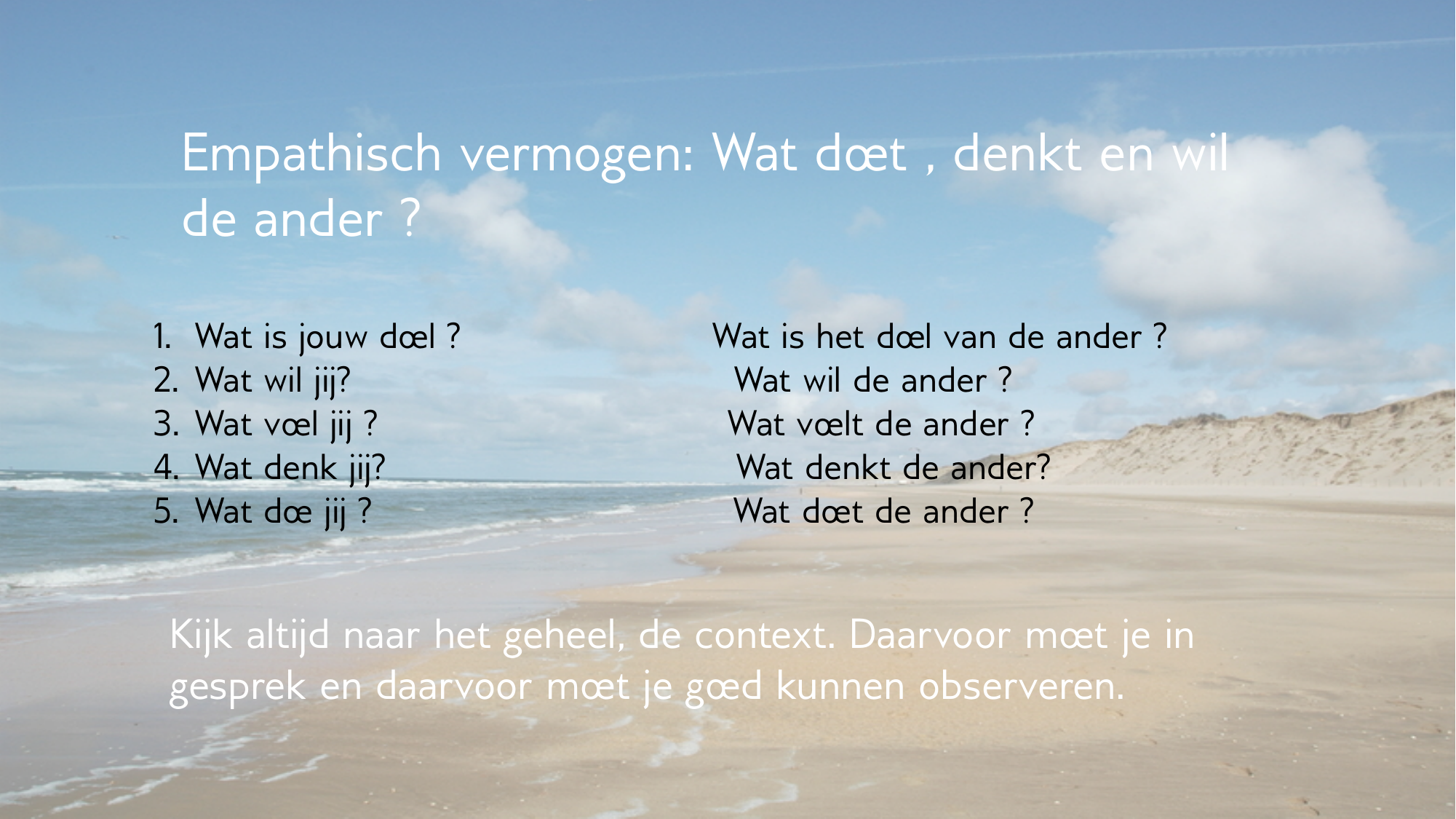

Empathisch vermogen: Wat doet , denkt en wil de ander ?
Wat is jouw doel ?                       Wat is het doel van de ander ?
Wat wil jij?                                   Wat wil de ander ?
Wat voel jij ?                                Wat voelt de ander ?
Wat denk jij?                                Wat denkt de ander?
Wat doe jij ?                                 Wat doet de ander ?
Kijk altijd naar het geheel, de context. Daarvoor moet je in gesprek en daarvoor moet je goed kunnen observeren.